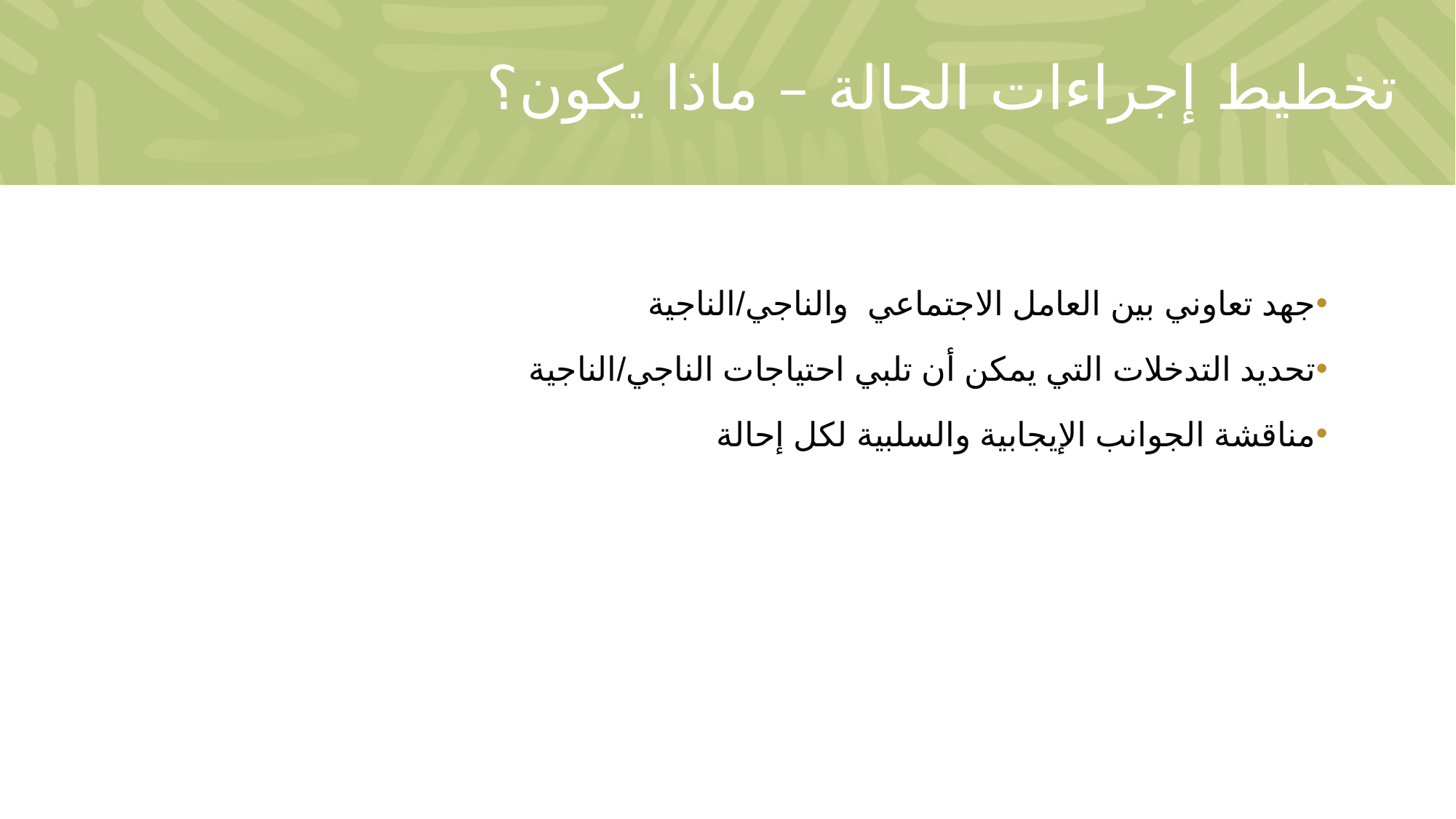

# تخطيط إجراءات الحالة – ماذا يكون؟
جهد تعاوني بين العامل الاجتماعي  والناجي/الناجية
تحديد التدخلات التي يمكن أن تلبي احتياجات الناجي/الناجية
مناقشة الجوانب الإيجابية والسلبية لكل إحالة